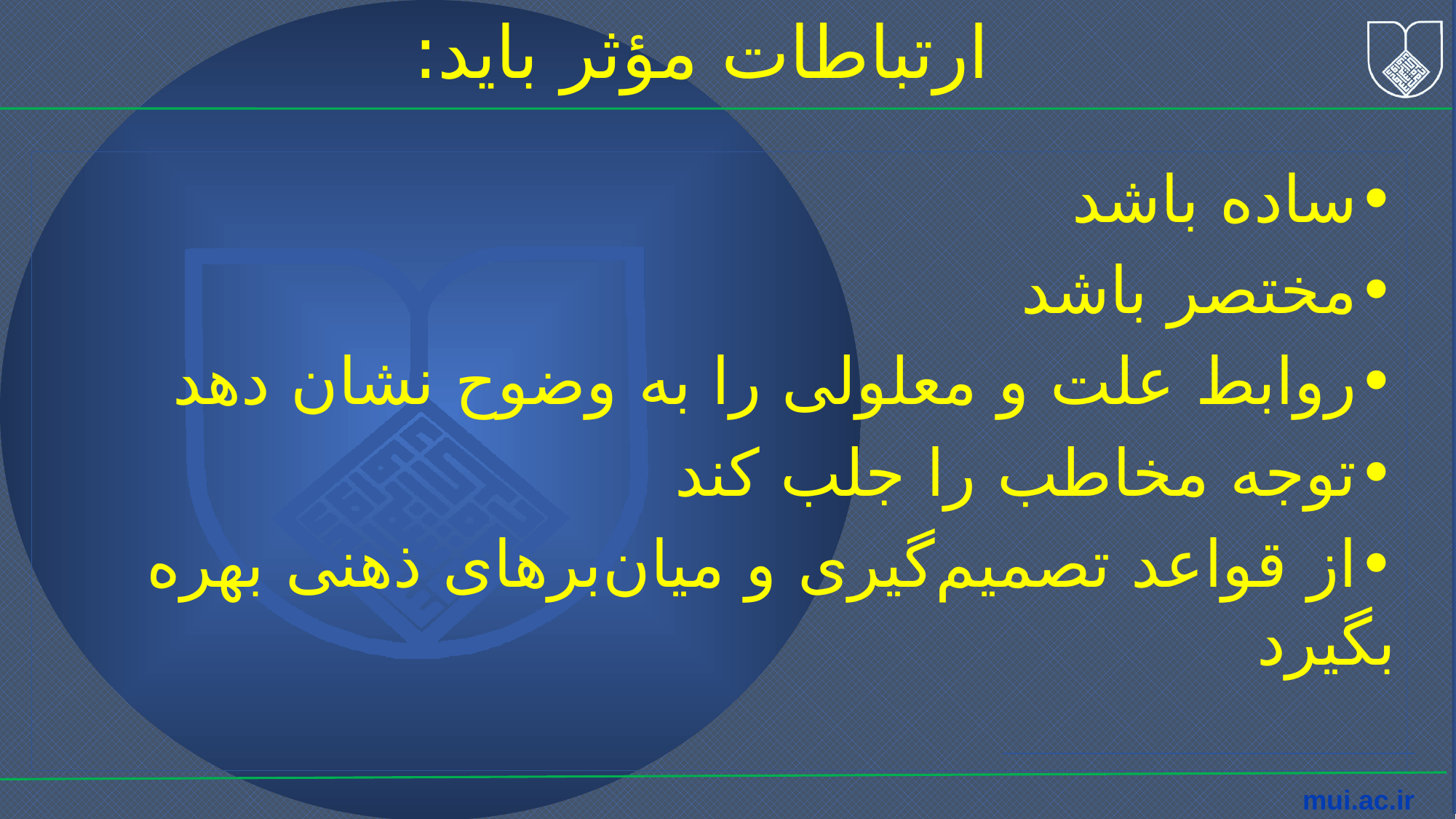

ارتباطات مؤثر باید:
•	ساده باشد
•	مختصر باشد
•	روابط علت و معلولی را به وضوح نشان دهد
•	توجه مخاطب را جلب کند
•	از قواعد تصمیم‌گیری و میان‌برهای ذهنی بهره بگیرد